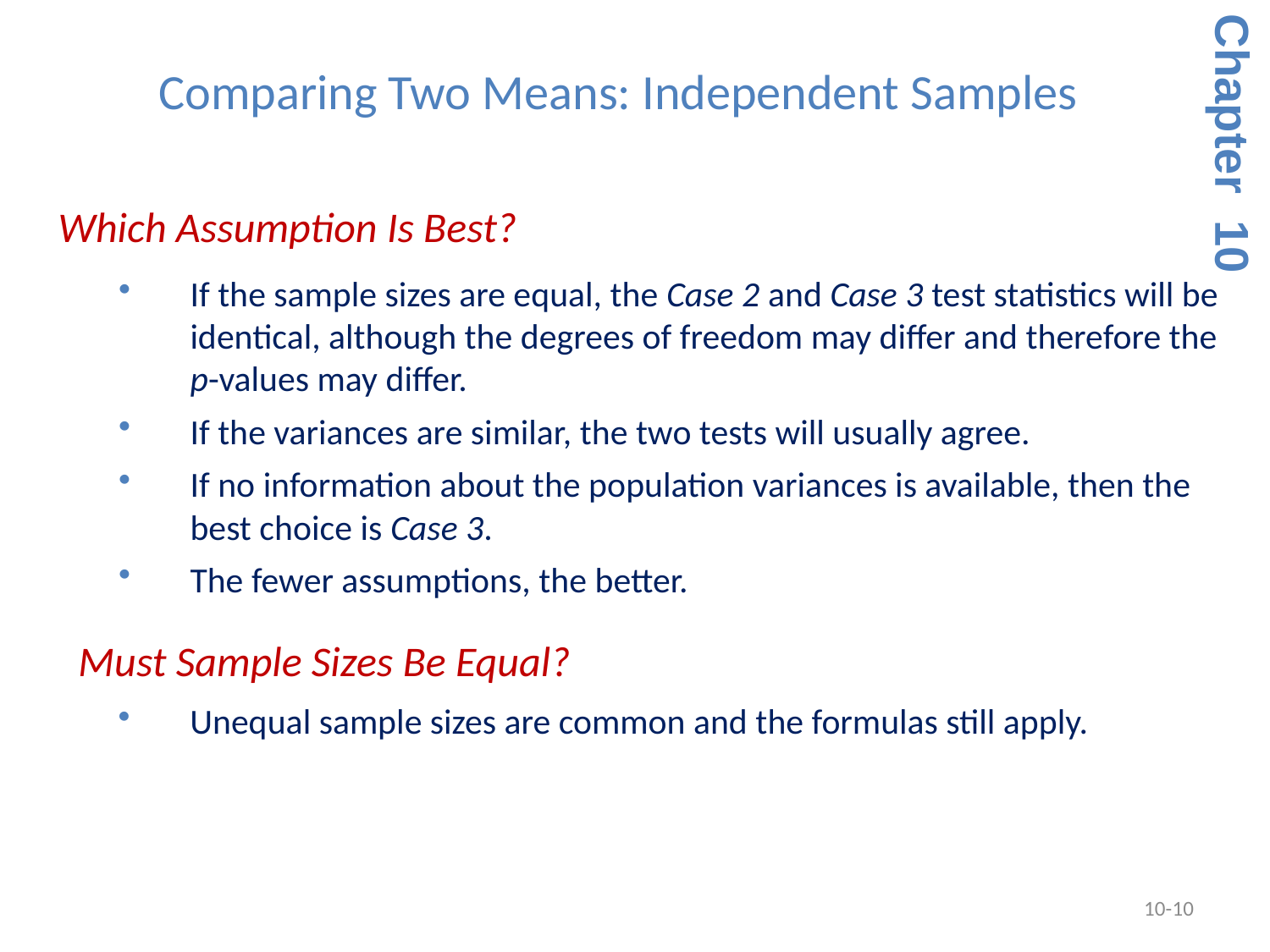

# Comparing Two Means: Independent Samples
Chapter  10
 Which Assumption Is Best?
If the sample sizes are equal, the Case 2 and Case 3 test statistics will be identical, although the degrees of freedom may differ and therefore the p-values may differ.
If the variances are similar, the two tests will usually agree.
If no information about the population variances is available, then the best choice is Case 3.
The fewer assumptions, the better.

 Must Sample Sizes Be Equal?
Unequal sample sizes are common and the formulas still apply.
10-10